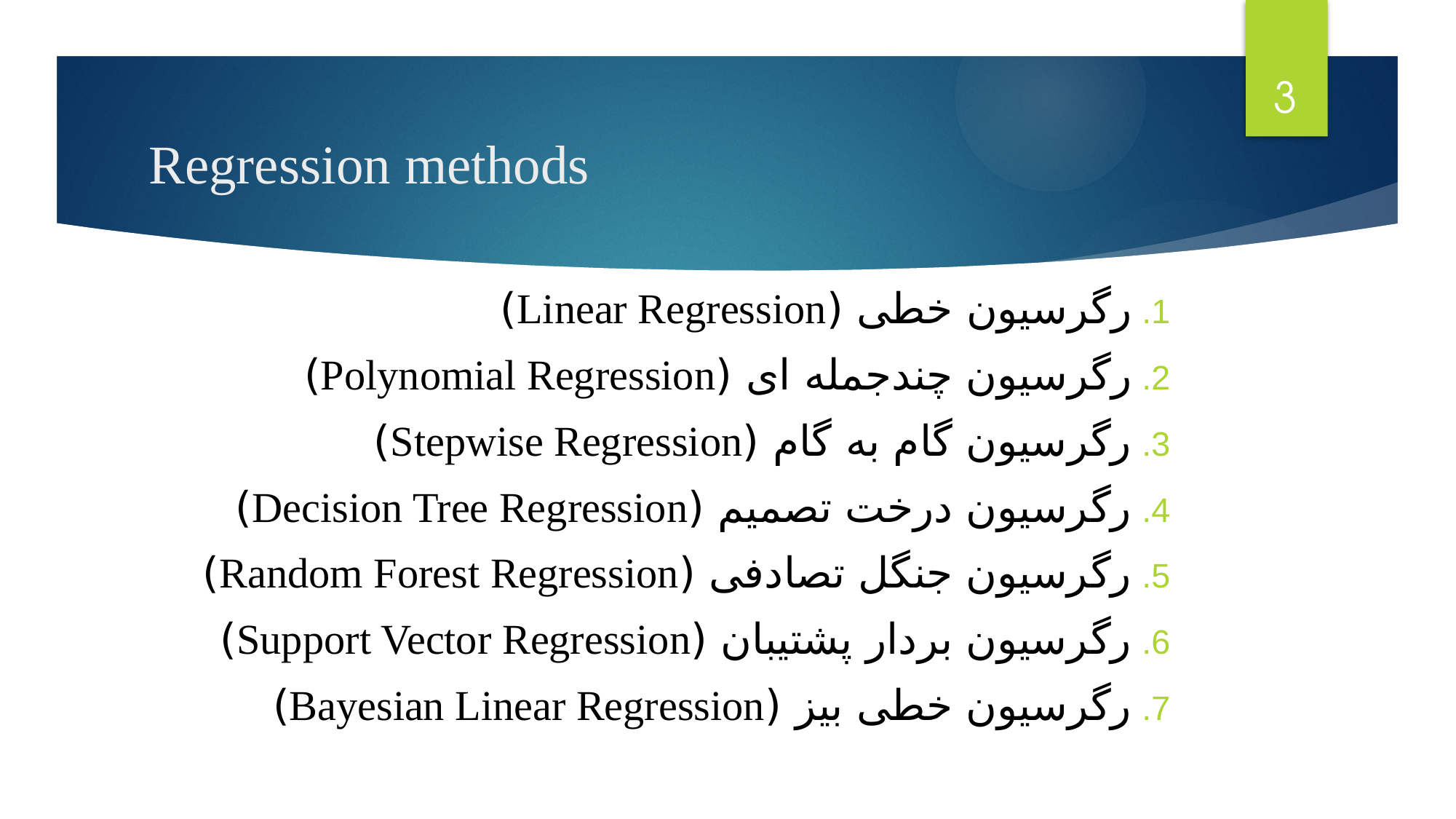

3
# Regression methods
رگرسیون خطی (Linear Regression)
رگرسیون چندجمله‌ ای (Polynomial Regression)
رگرسیون گام به گام (Stepwise Regression)
رگرسیون درخت تصمیم (Decision Tree Regression)
رگرسیون جنگل تصادفی (Random Forest Regression)
رگرسیون بردار پشتیبان (Support Vector Regression)
رگرسیون خطی بیز (Bayesian Linear Regression)